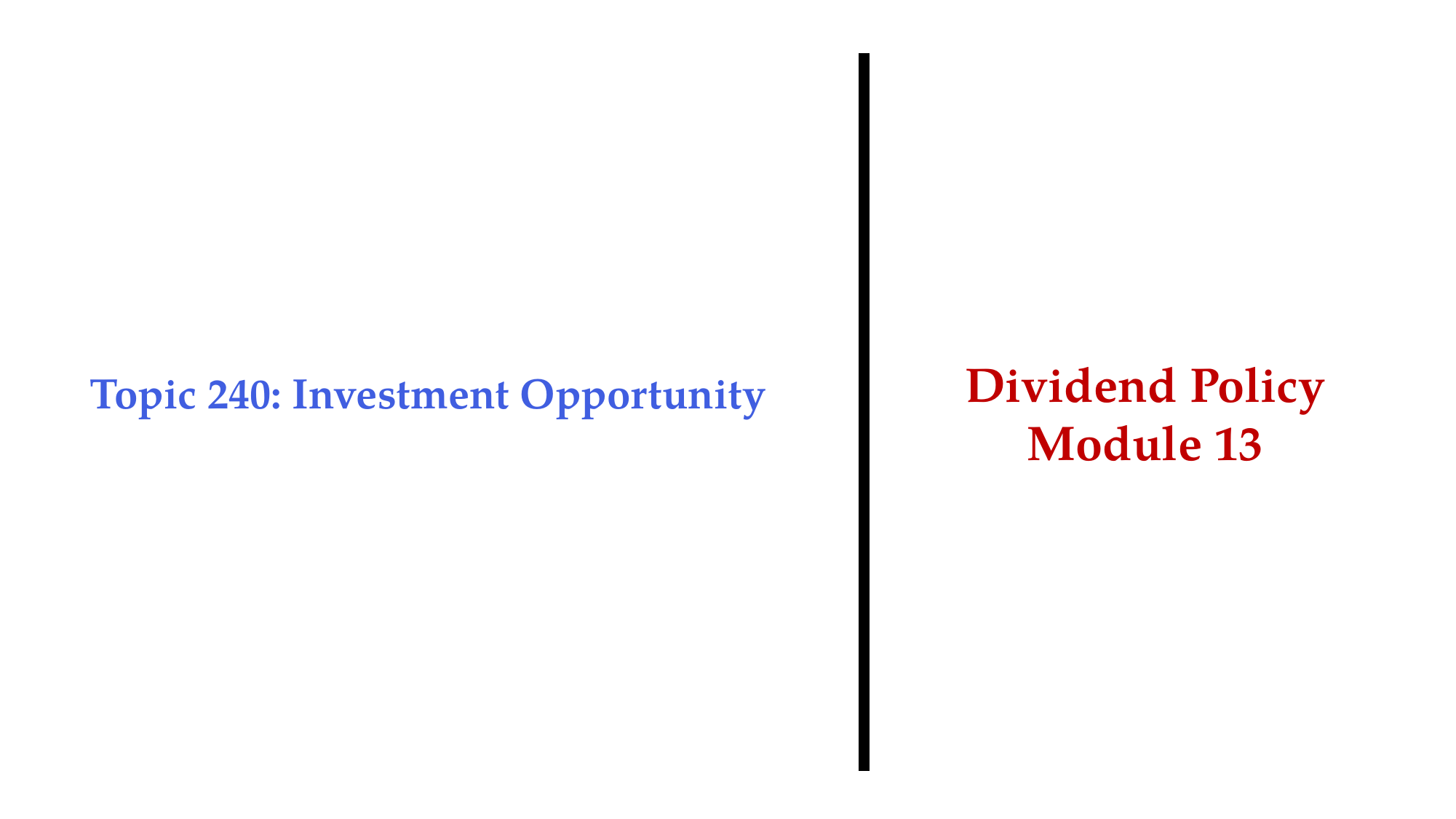

Topic 240: Investment Opportunity
Dividend Policy
Module 13